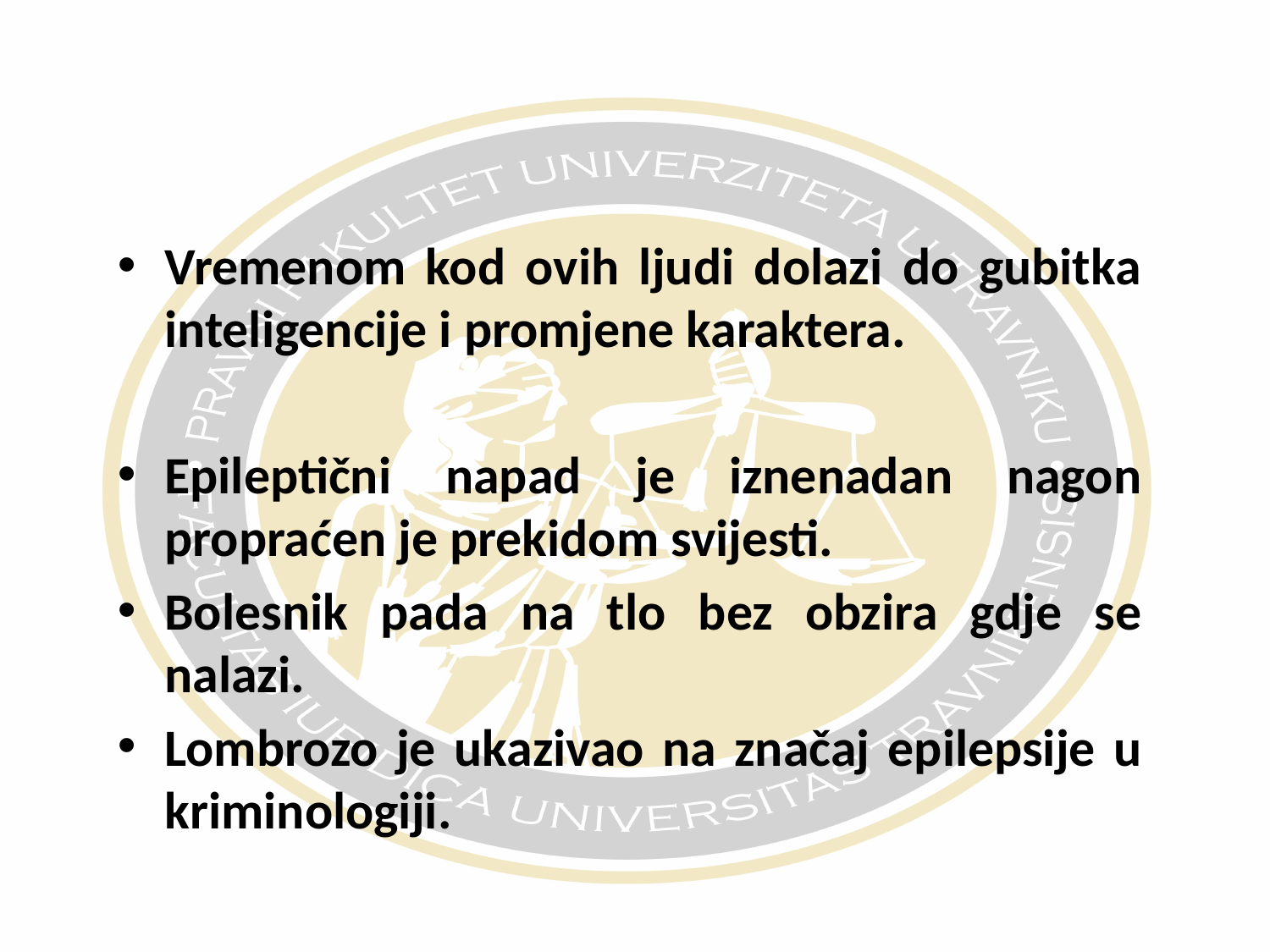

#
Vremenom kod ovih ljudi dolazi do gubitka inteligencije i promjene karaktera.

Epileptični napad je iznenadan nagon propraćen je prekidom svijesti.
Bolesnik pada na tlo bez obzira gdje se nalazi.
Lombrozo je ukazivao na značaj epilepsije u kriminologiji.